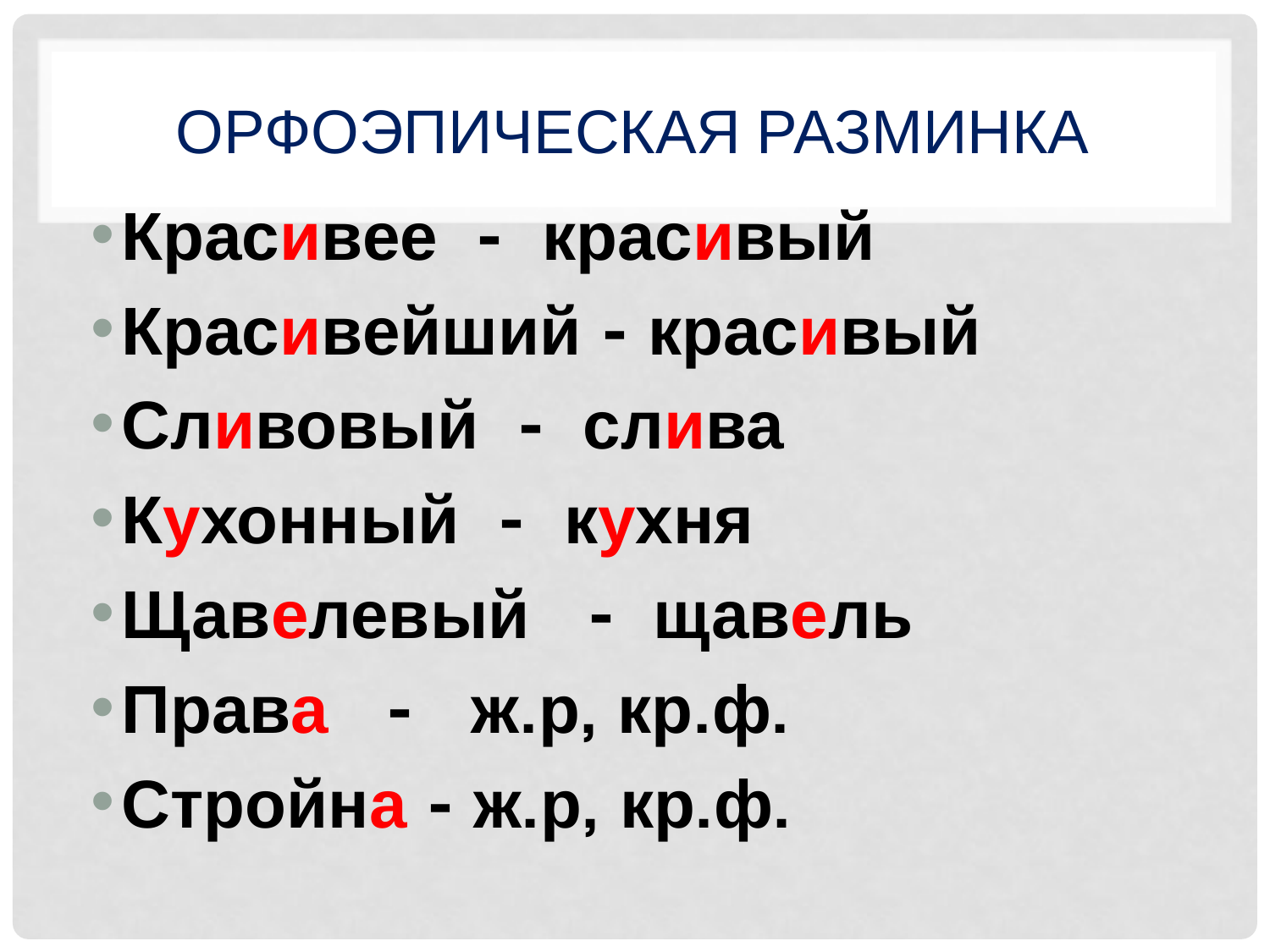

# Орфоэпическая разминка
Красивее  -  красивый
Красивейший - красивый
Сливовый  -  слива
Кухонный  -  кухня
Щавелевый   -  щавель
Права   -   ж.р, кр.ф.
Стройна - ж.р, кр.ф.